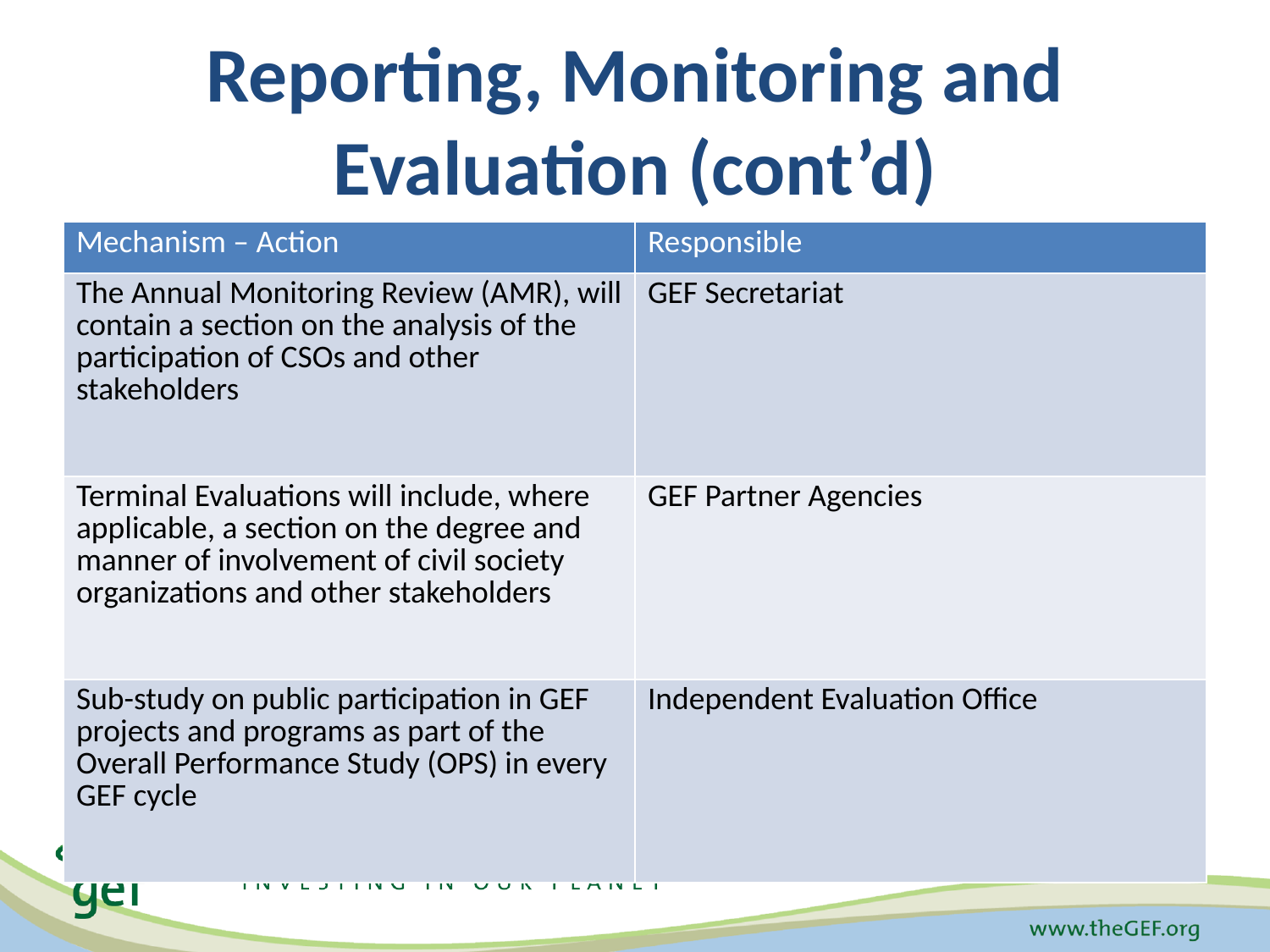

# Reporting, Monitoring and Evaluation (cont’d)
| Mechanism – Action | Responsible |
| --- | --- |
| The Annual Monitoring Review (AMR), will contain a section on the analysis of the participation of CSOs and other stakeholders | GEF Secretariat |
| Terminal Evaluations will include, where applicable, a section on the degree and manner of involvement of civil society organizations and other stakeholders | GEF Partner Agencies |
| Sub-study on public participation in GEF projects and programs as part of the Overall Performance Study (OPS) in every GEF cycle | Independent Evaluation Office |